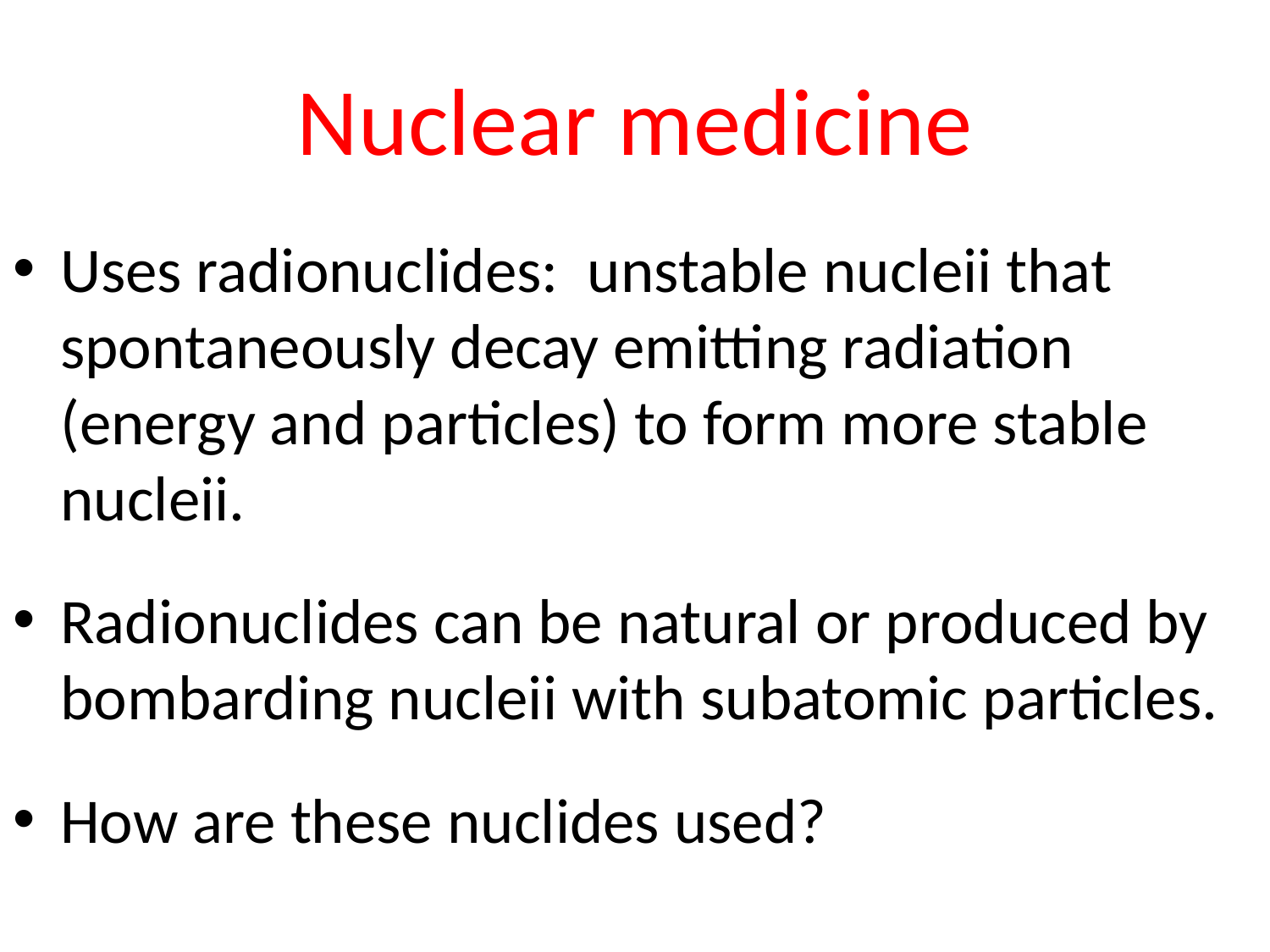

# Nuclear medicine
Uses radionuclides:  unstable nucleii that spontaneously decay emitting radiation (energy and particles) to form more stable nucleii.

Radionuclides can be natural or produced by bombarding nucleii with subatomic particles.

How are these nuclides used?